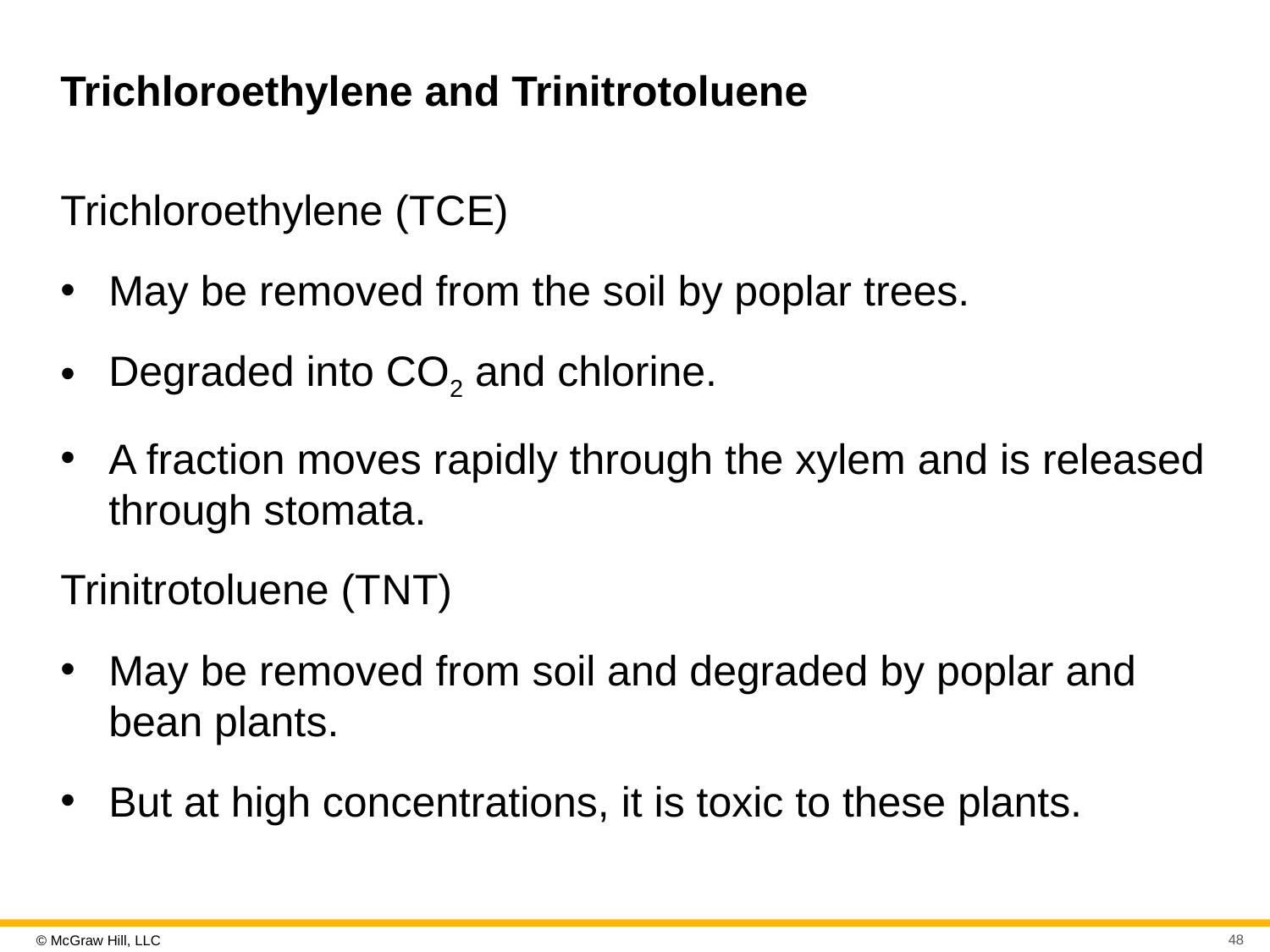

# Trichloroethylene and Trinitrotoluene
Trichloroethylene (T C E)
May be removed from the soil by poplar trees.
Degraded into CO2 and chlorine.
A fraction moves rapidly through the xylem and is released through stomata.
Trinitrotoluene (T N T)
May be removed from soil and degraded by poplar and bean plants.
But at high concentrations, it is toxic to these plants.
48